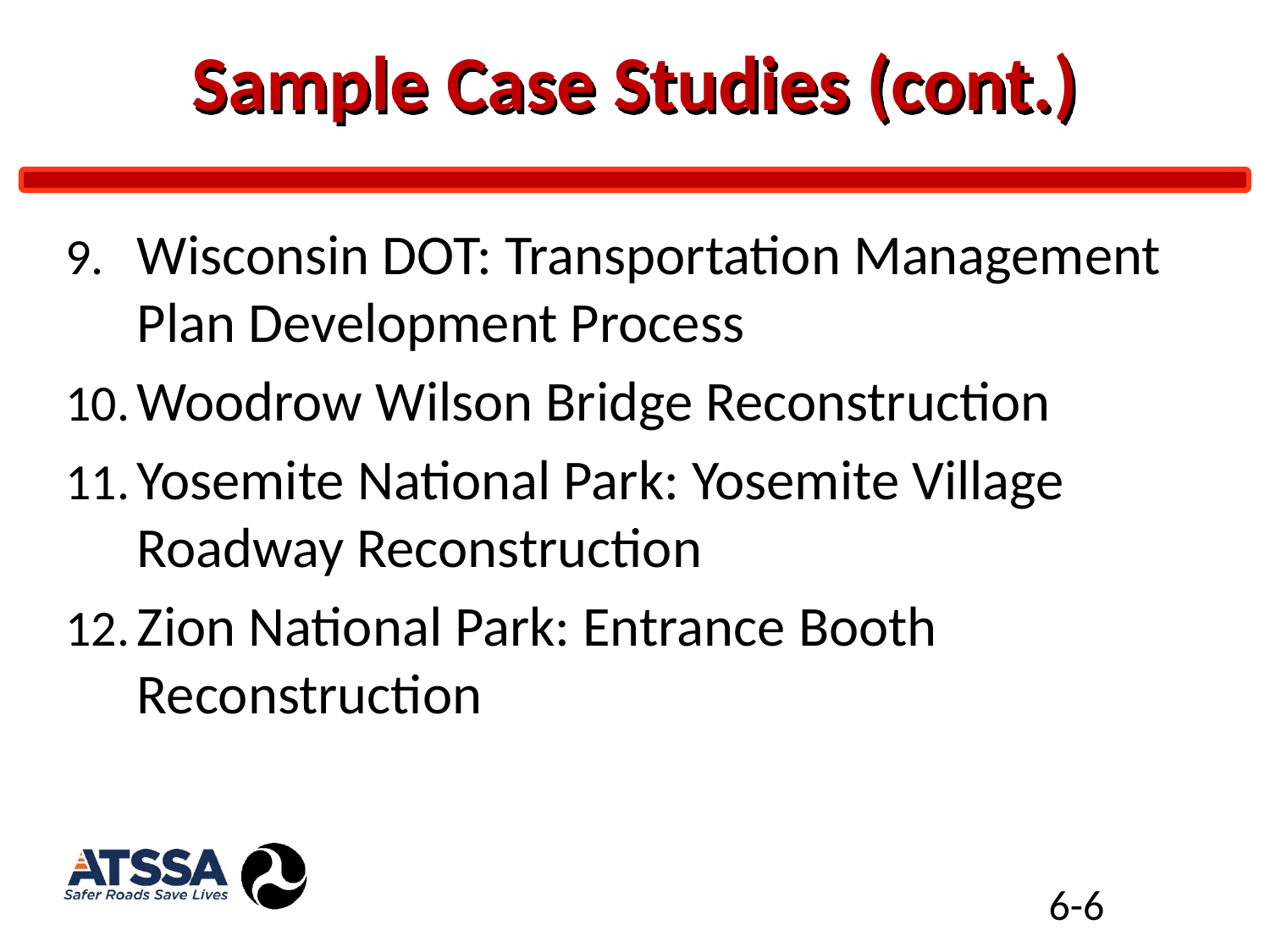

# Sample Case Studies (cont.)
Wisconsin DOT: Transportation Management Plan Development Process
Woodrow Wilson Bridge Reconstruction
Yosemite National Park: Yosemite Village Roadway Reconstruction
Zion National Park: Entrance Booth Reconstruction